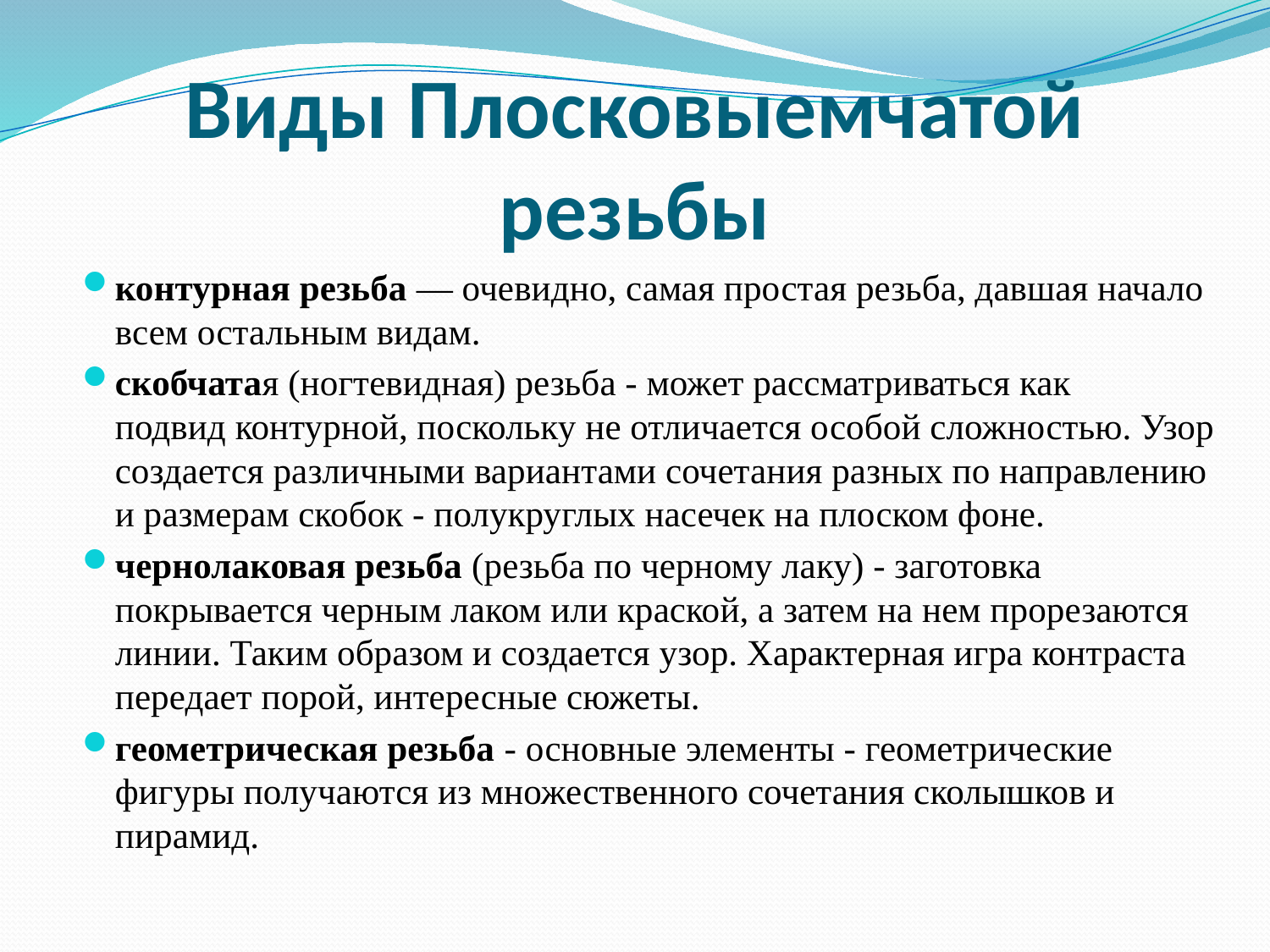

# Виды Плосковыемчатой резьбы
контурная резьба — очевидно, самая простая резьба, давшая начало всем остальным видам.
скобчатая (ногтевидная) резьба - может рассматриваться как подвид контурной, поскольку не отличается особой сложностью. Узор создается различными вариантами сочетания разных по направлению и размерам скобок - полукруглых насечек на плоском фоне.
чернолаковая резьба (резьба по черному лаку) - заготовка покрывается черным лаком или краской, а затем на нем прорезаются линии. Таким образом и создается узор. Характерная игра контраста передает порой, интересные сюжеты.
геометрическая резьба - основные элементы - геометрические фигуры получаются из множественного сочетания сколышков и пирамид.